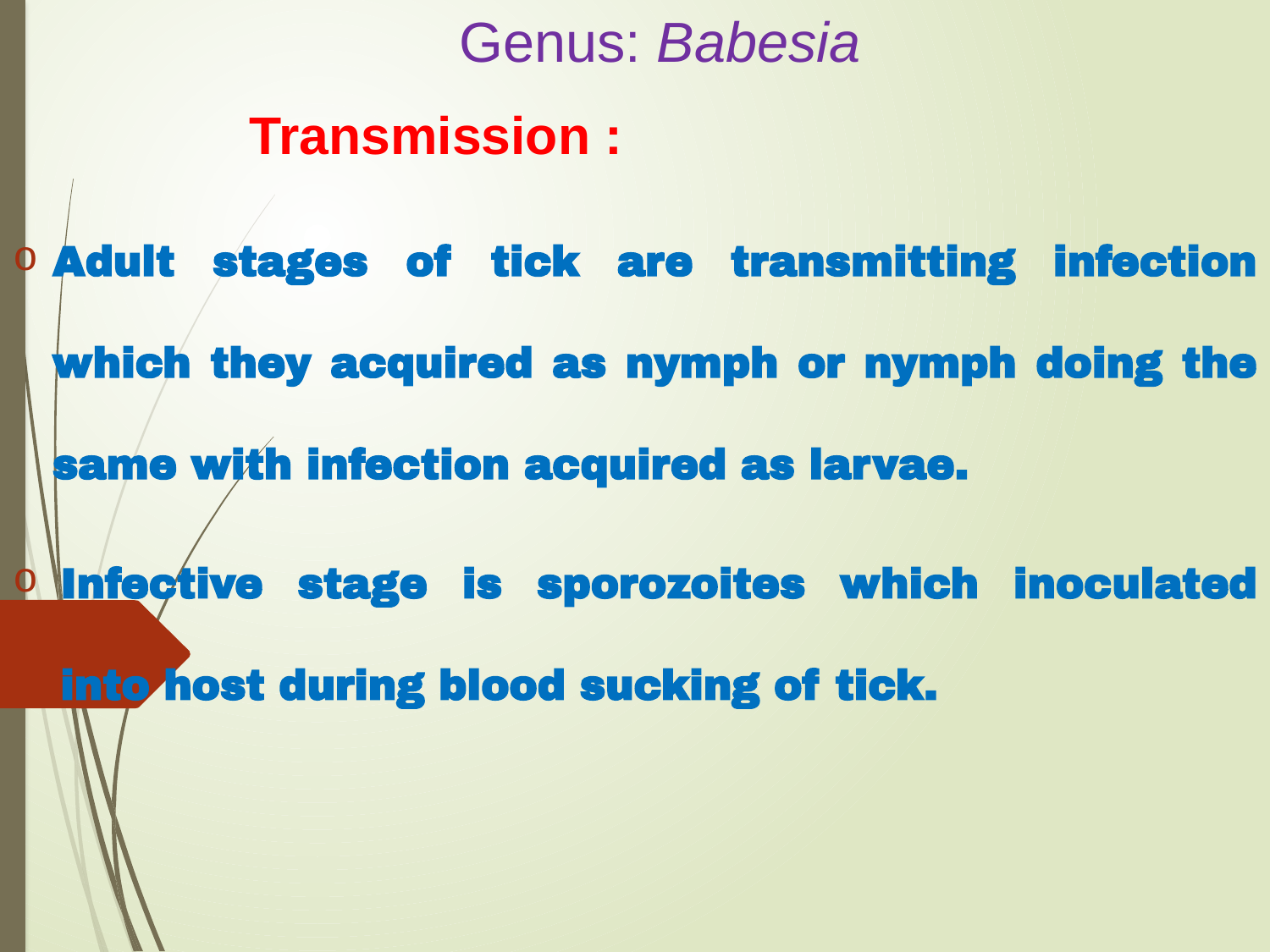

# Genus: Babesia
                    Transmission :
Adult stages of tick are transmitting infection which they acquired as nymph or nymph doing the same with infection acquired as larvae.
Infective stage is sporozoites which inoculated into host during blood sucking of tick.